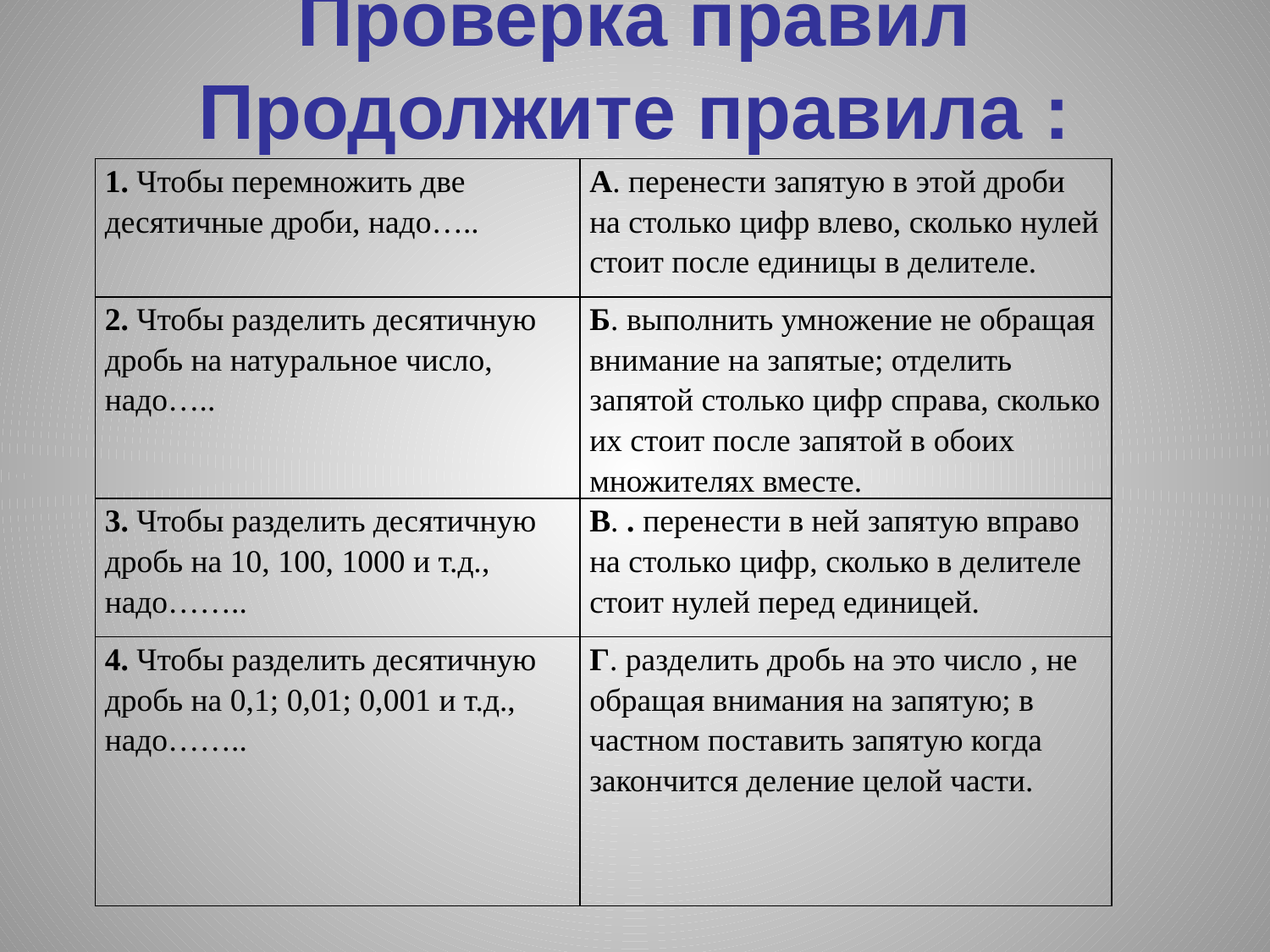

# Проверка правил Продолжите правила :
| 1. Чтобы перемножить две десятичные дроби, надо….. | А. перенести запятую в этой дроби на столько цифр влево, сколько нулей стоит после единицы в делителе. |
| --- | --- |
| 2. Чтобы разделить десятичную дробь на натуральное число, надо….. | Б. выполнить умножение не обращая внимание на запятые; отделить запятой столько цифр справа, сколько их стоит после запятой в обоих множителях вместе. |
| 3. Чтобы разделить десятичную дробь на 10, 100, 1000 и т.д., надо…….. | В. . перенести в ней запятую вправо на столько цифр, сколько в делителе стоит нулей перед единицей. |
| 4. Чтобы разделить десятичную дробь на 0,1; 0,01; 0,001 и т.д., надо…….. | Г. разделить дробь на это число , не обращая внимания на запятую; в частном поставить запятую когда закончится деление целой части. |